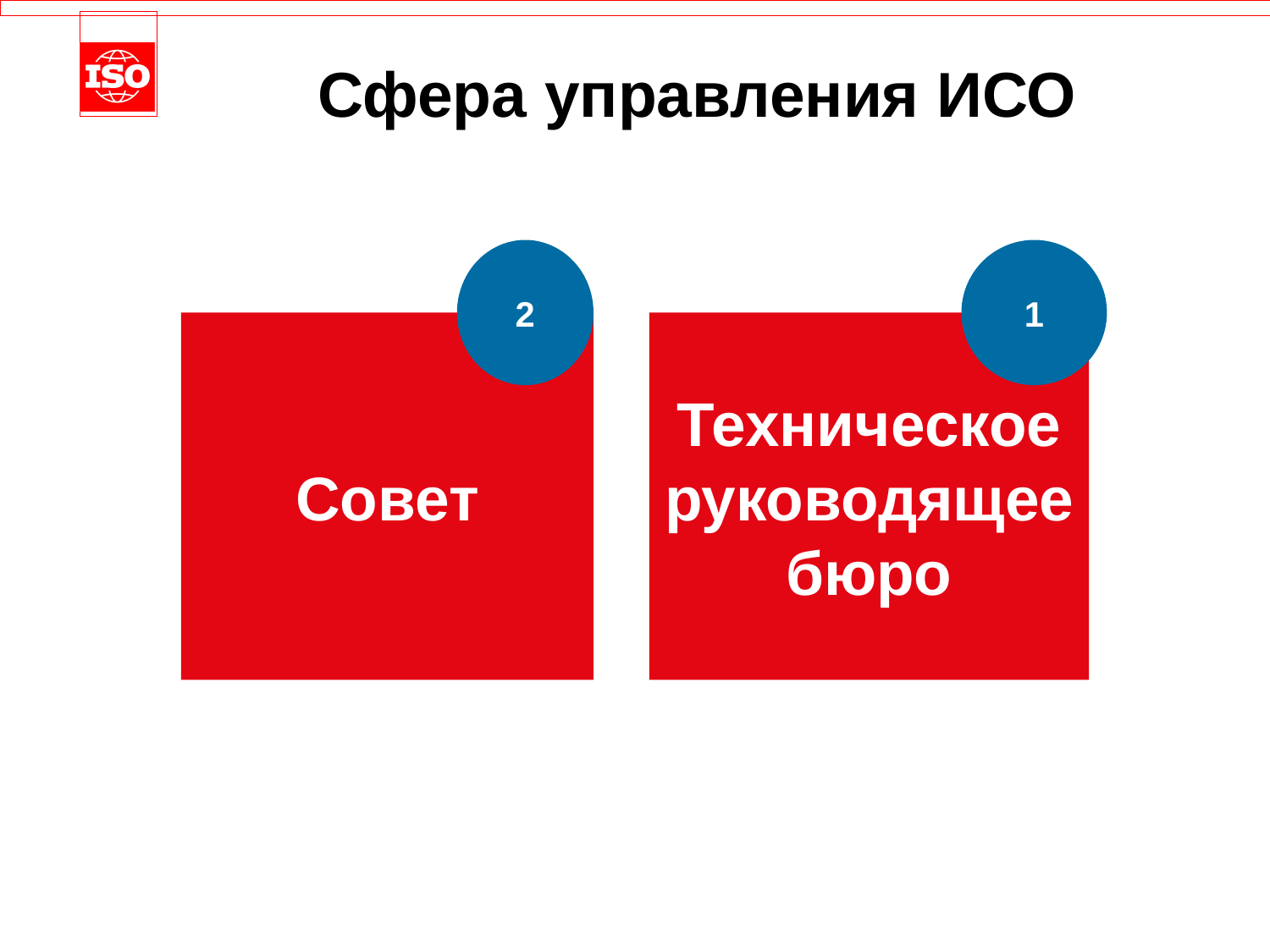

Сфера управления ИСО
2
1
Совет
Техническое руководящее бюро